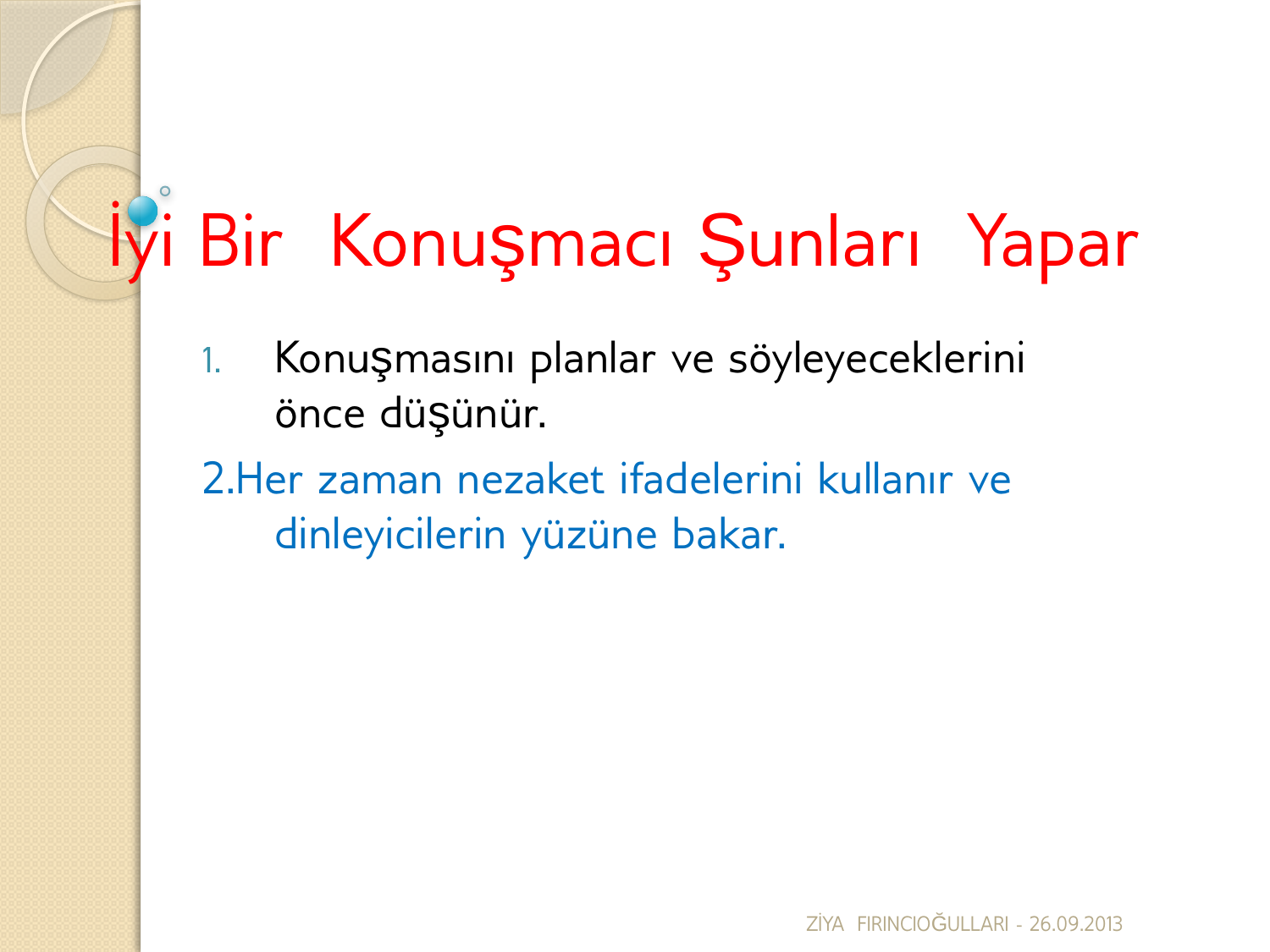

# İyi Bir  Konuşmacı Şunları  Yapar
Konuşmasını planlar ve söyleyeceklerini  önce düşünür.
2.Her zaman nezaket ifadelerini kullanır ve dinleyicilerin yüzüne bakar.
ZİYA  FIRINCIOĞULLARI - 26.09.2013